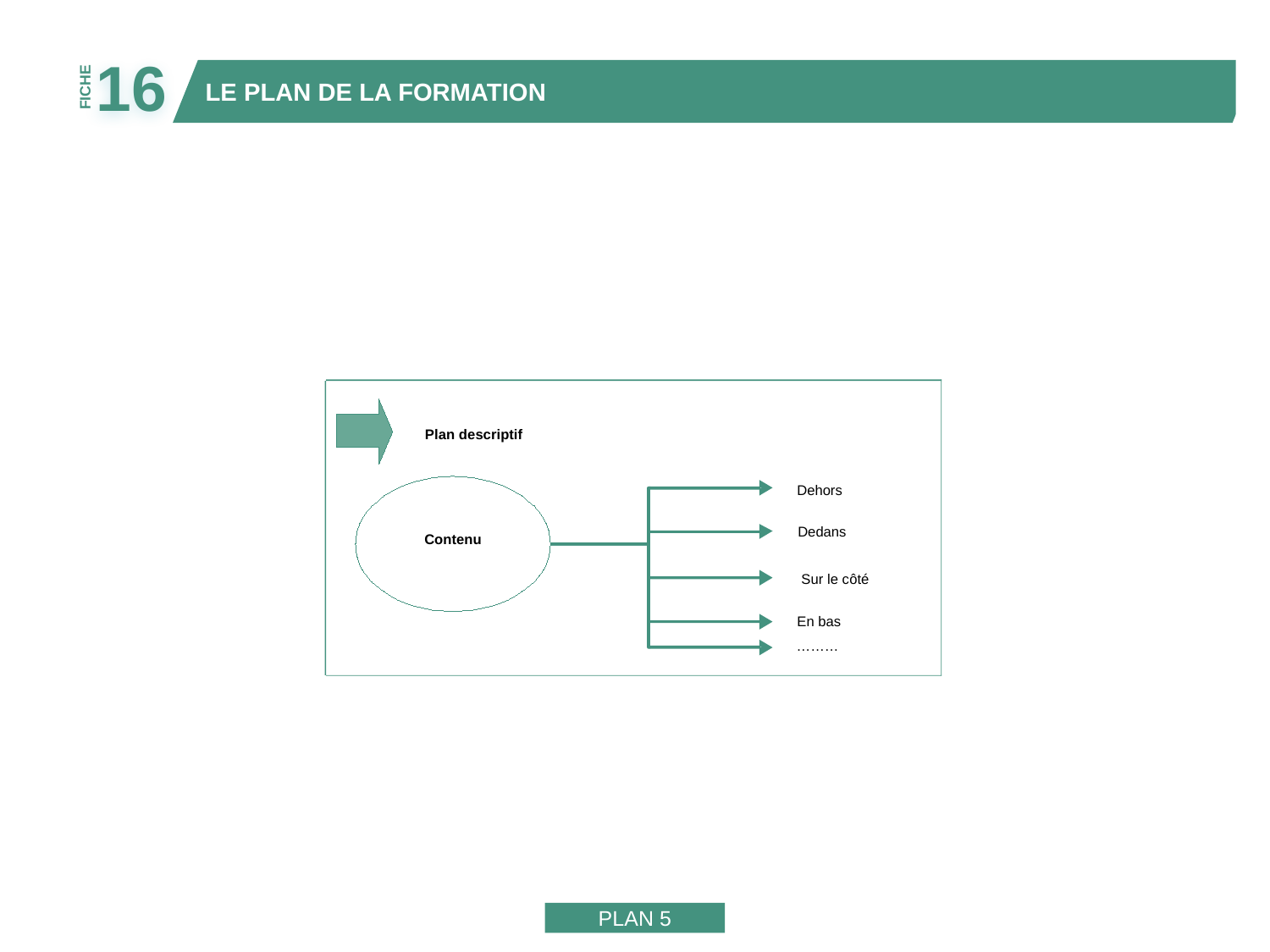

16

LE PLAN DE LA FORMATION
FICHE

Plan descriptif

Dehors
Dedans

Contenu

Sur le côté
En bas
………

PLAN 5